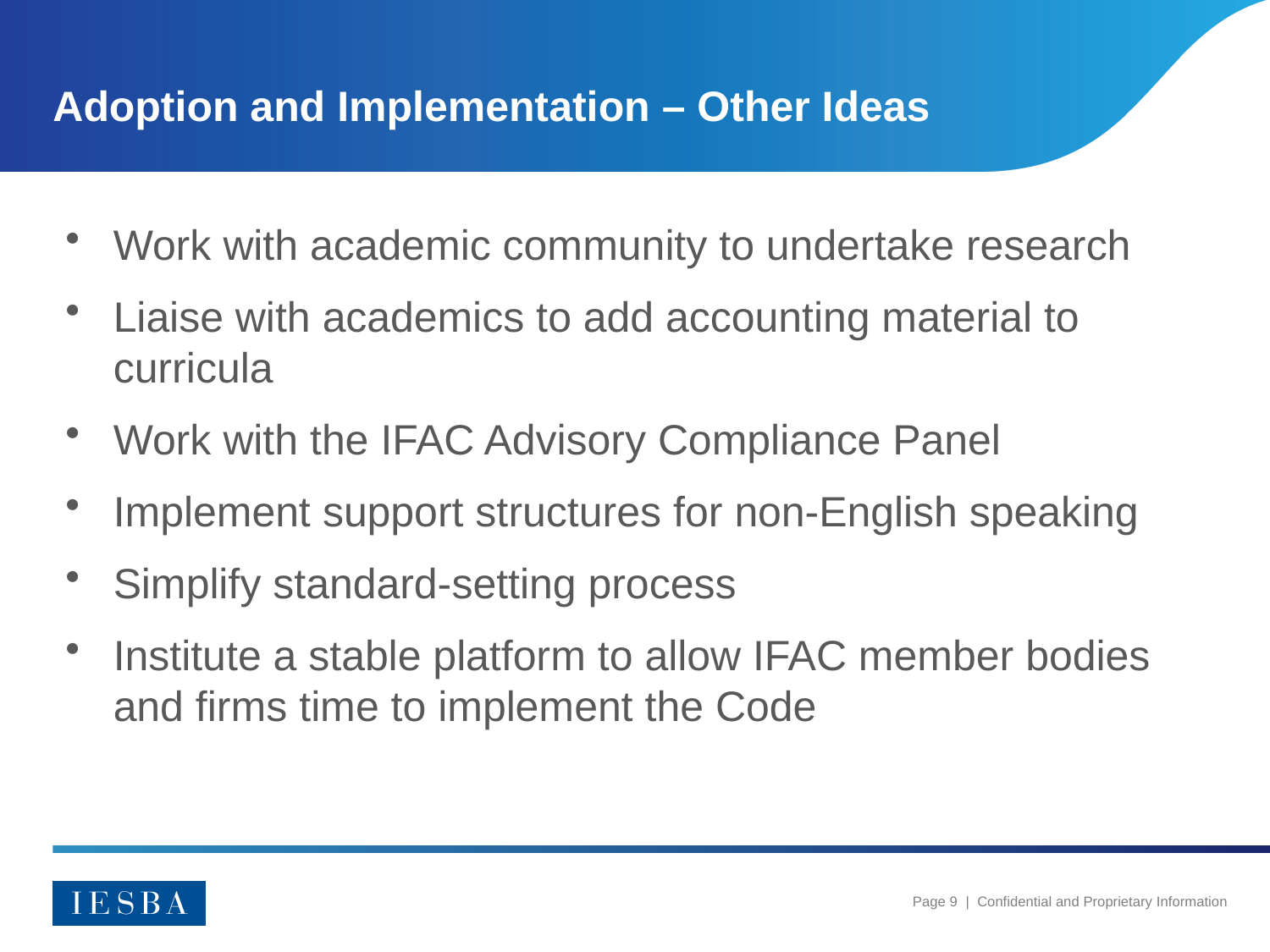

# Adoption and Implementation – Other Ideas
Work with academic community to undertake research
Liaise with academics to add accounting material to curricula
Work with the IFAC Advisory Compliance Panel
Implement support structures for non-English speaking
Simplify standard-setting process
Institute a stable platform to allow IFAC member bodies and firms time to implement the Code